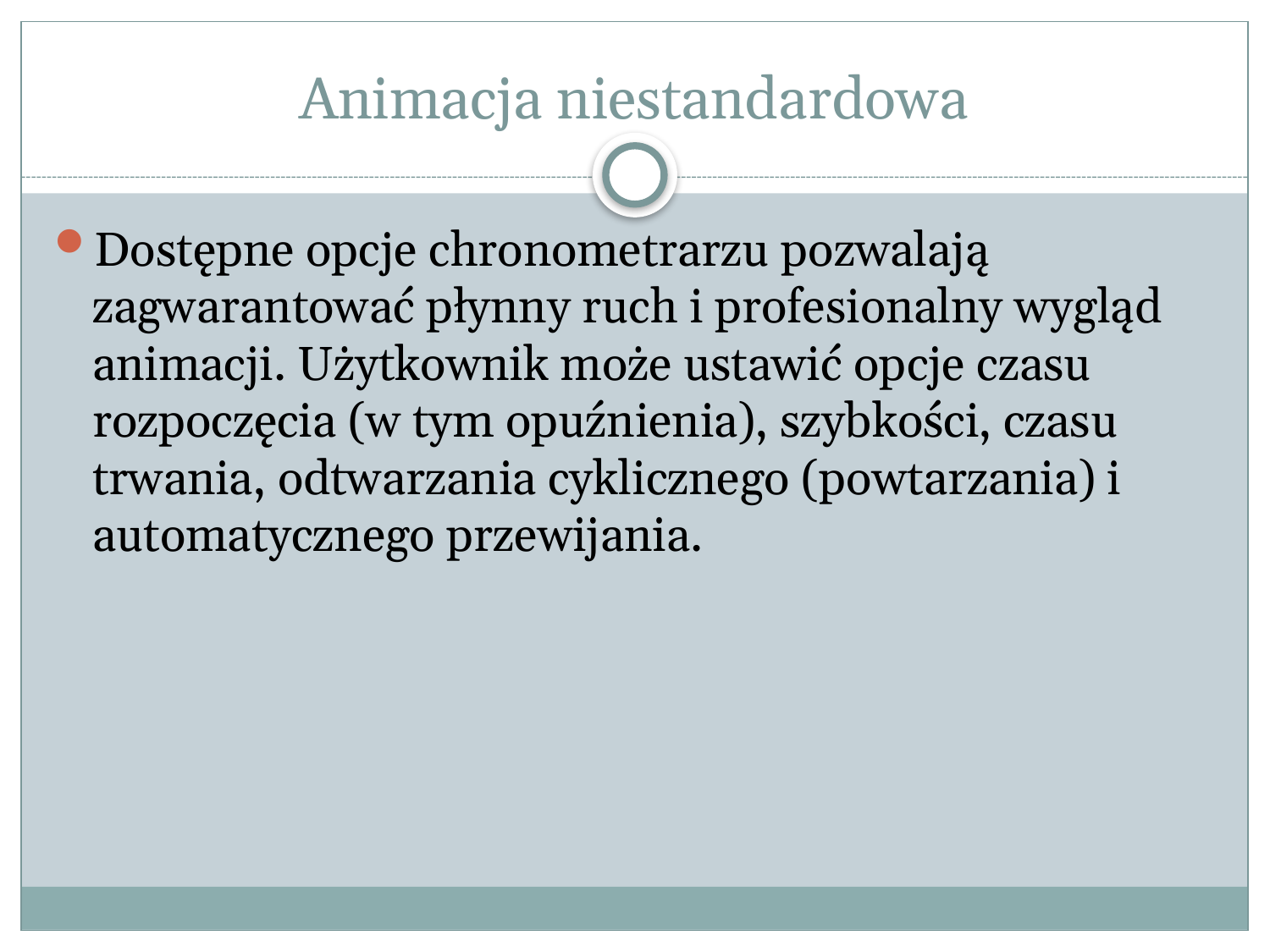

# Animacja niestandardowa
Dostępne opcje chronometrarzu pozwalają zagwarantować płynny ruch i profesionalny wygląd animacji. Użytkownik może ustawić opcje czasu rozpoczęcia (w tym opuźnienia), szybkości, czasu trwania, odtwarzania cyklicznego (powtarzania) i automatycznego przewijania.